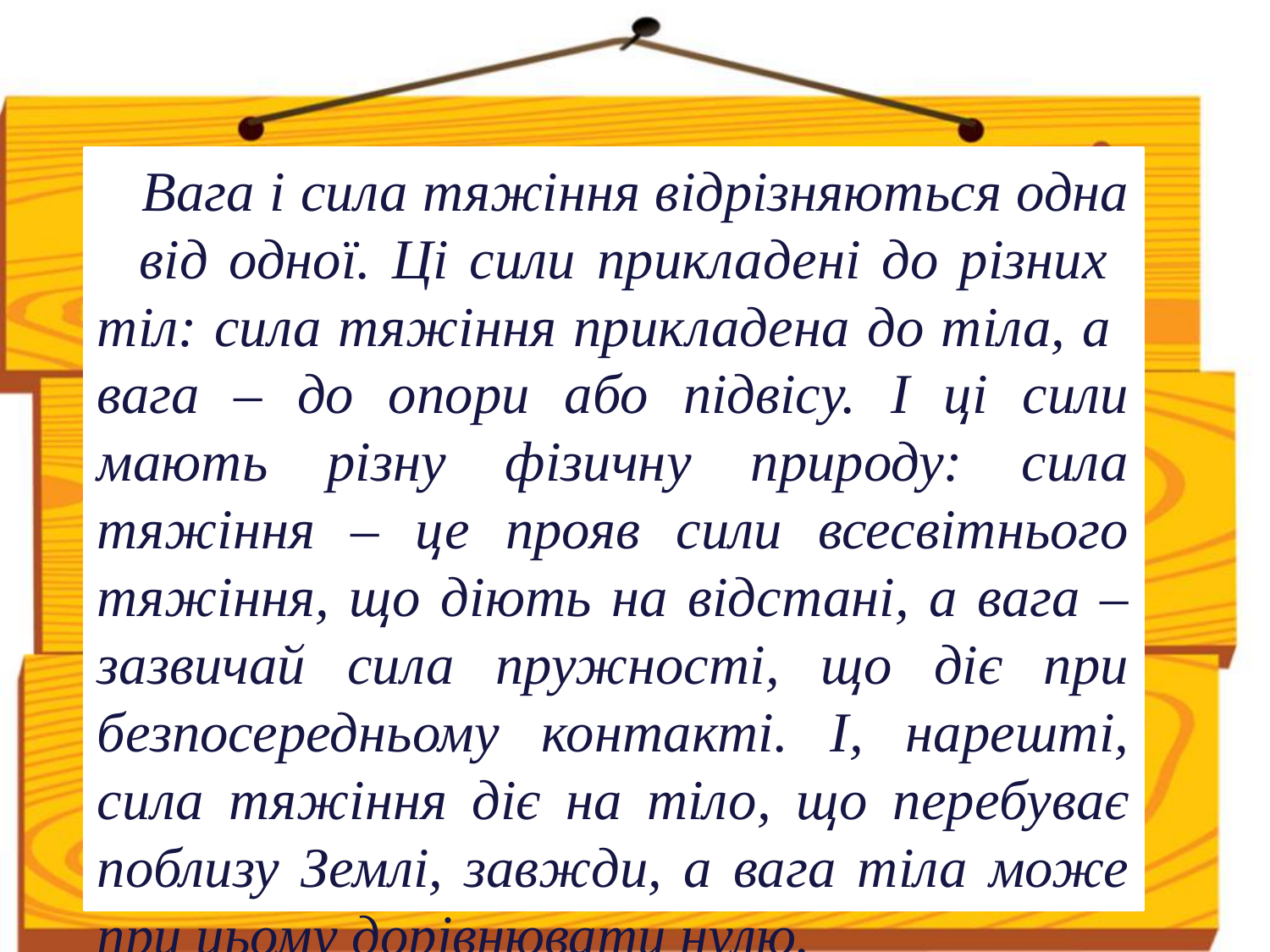

Вага і сила тяжіння відрізняються одна   від одної. Ці сили прикладені до різних  тіл: сила тяжіння прикладена до тіла, а  вага – до опори або підвісу. І ці сили мають різну фізичну природу: сила тяжіння – це прояв сили всесвітнього тяжіння, що діють на відстані, а вага – зазвичай сила пружності, що діє при безпосередньому контакті. І, нарешті, сила тяжіння діє на тіло, що перебуває поблизу Землі, завжди, а вага тіла може при цьому дорівнювати нулю.